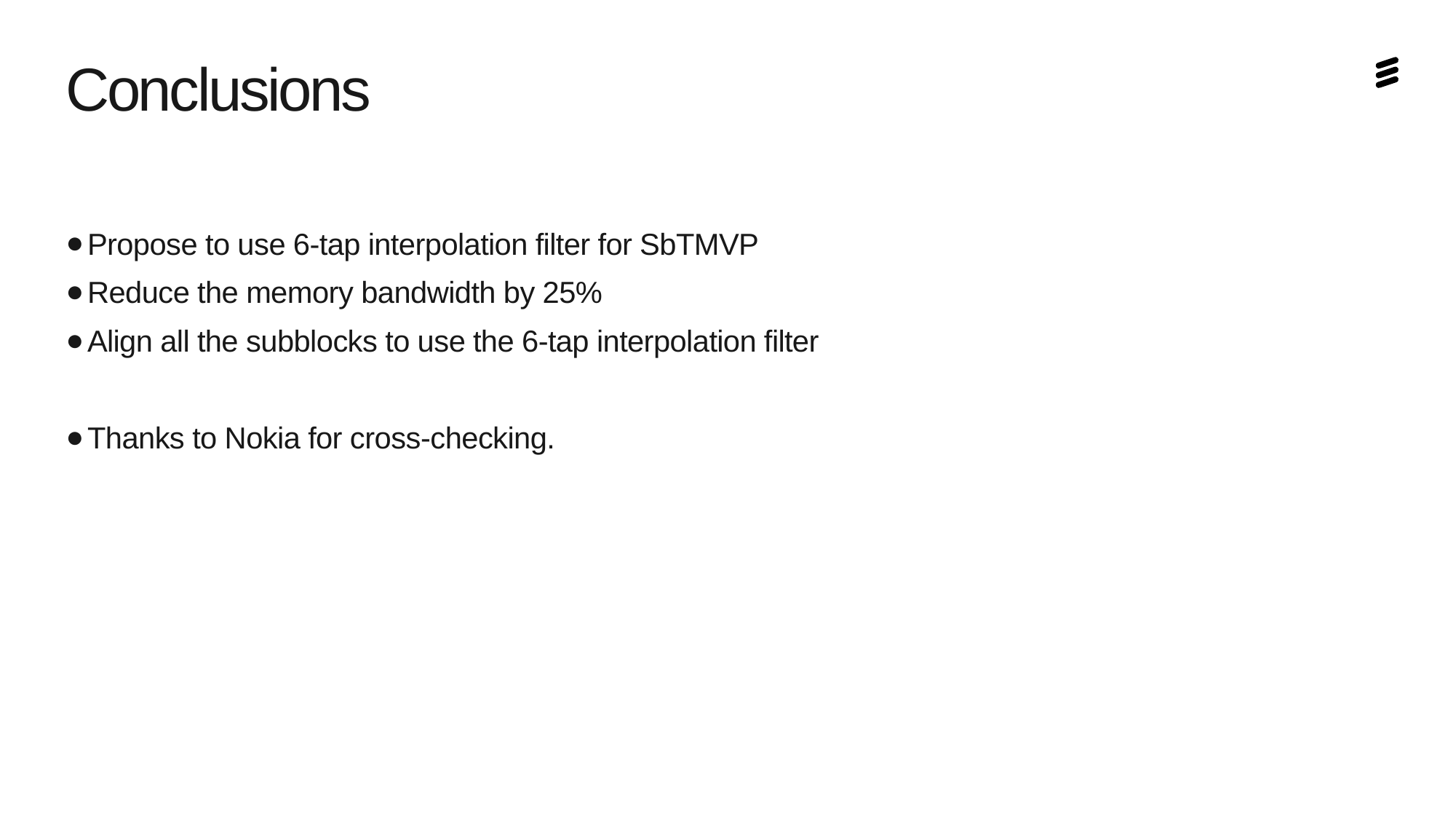

# Conclusions
Propose to use 6-tap interpolation filter for SbTMVP
Reduce the memory bandwidth by 25%
Align all the subblocks to use the 6-tap interpolation filter

Thanks to Nokia for cross-checking.